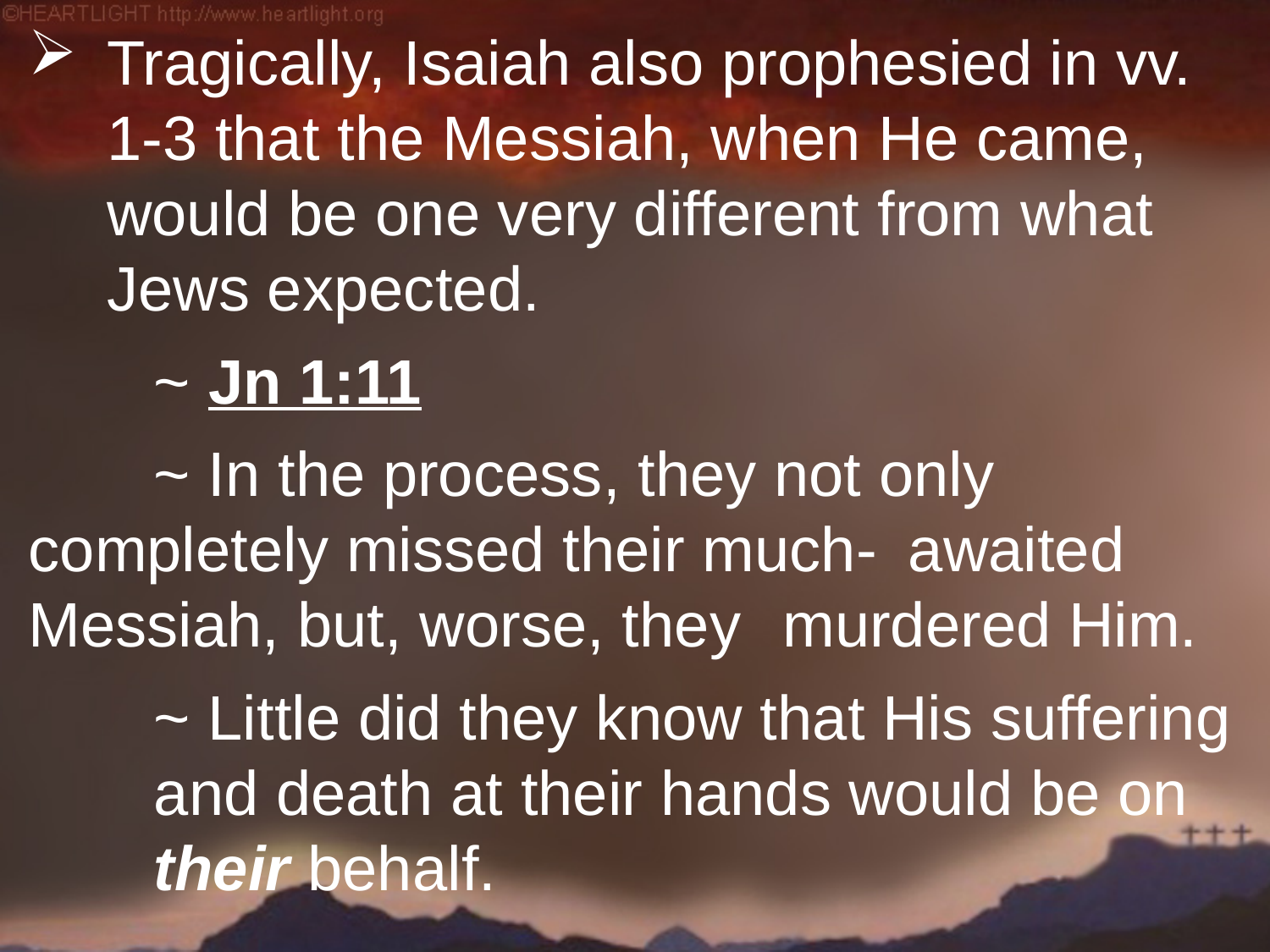

Tragically, Isaiah also prophesied in vv. 1-3 that the Messiah, when He came, would be one very different from what Jews expected.
		~ Jn 1:11
		~ In the process, they not only 							completely missed their much-							awaited Messiah, but, worse, they 						murdered Him.
	~ Little did they know that His suffering 			and death at their hands would be on 			their behalf.